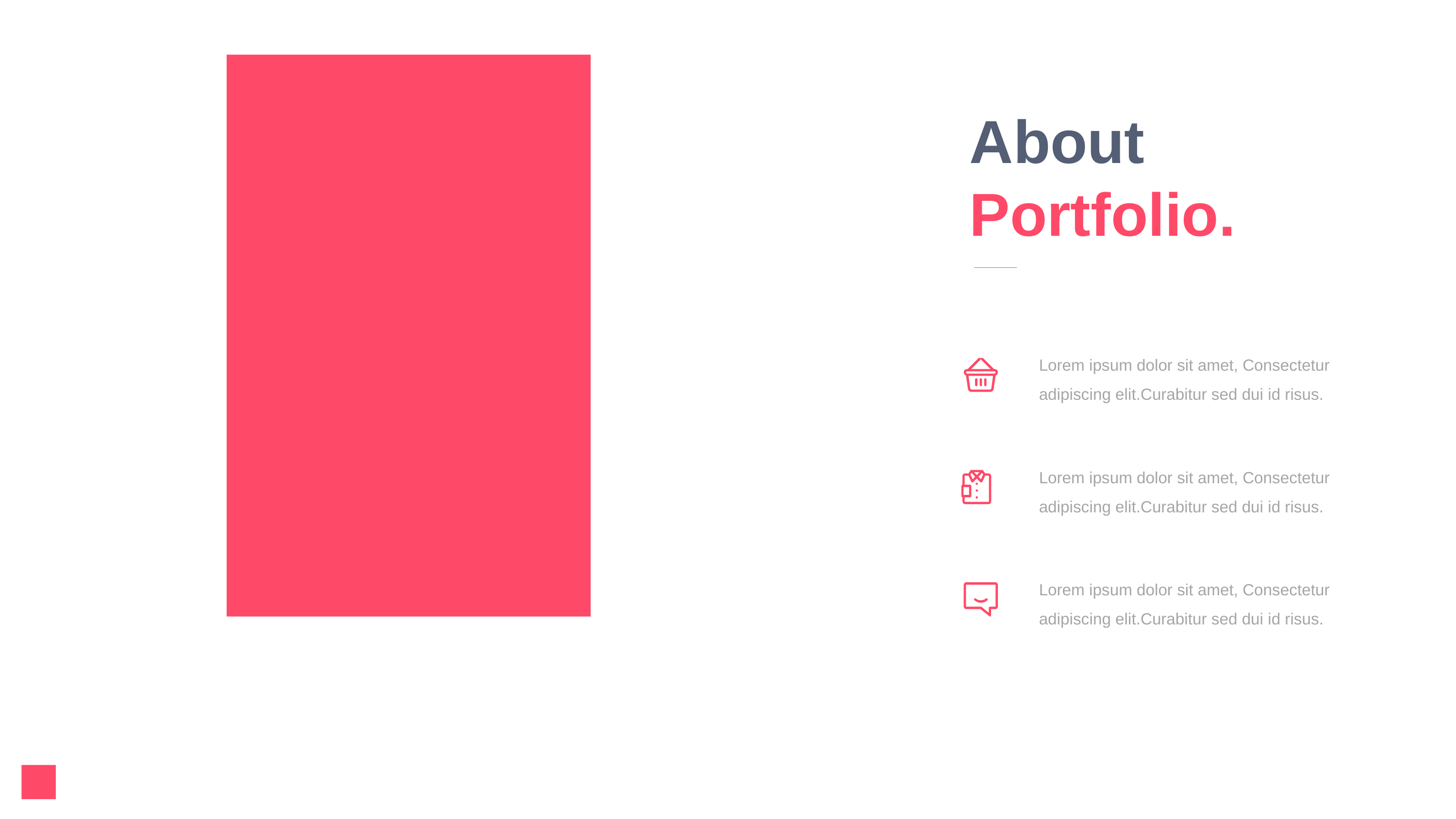

About
Portfolio.
Lorem ipsum dolor sit amet, Consectetur
adipiscing elit.Curabitur sed dui id risus.

Lorem ipsum dolor sit amet, Consectetur
adipiscing elit.Curabitur sed dui id risus.

Lorem ipsum dolor sit amet, Consectetur
adipiscing elit.Curabitur sed dui id risus.